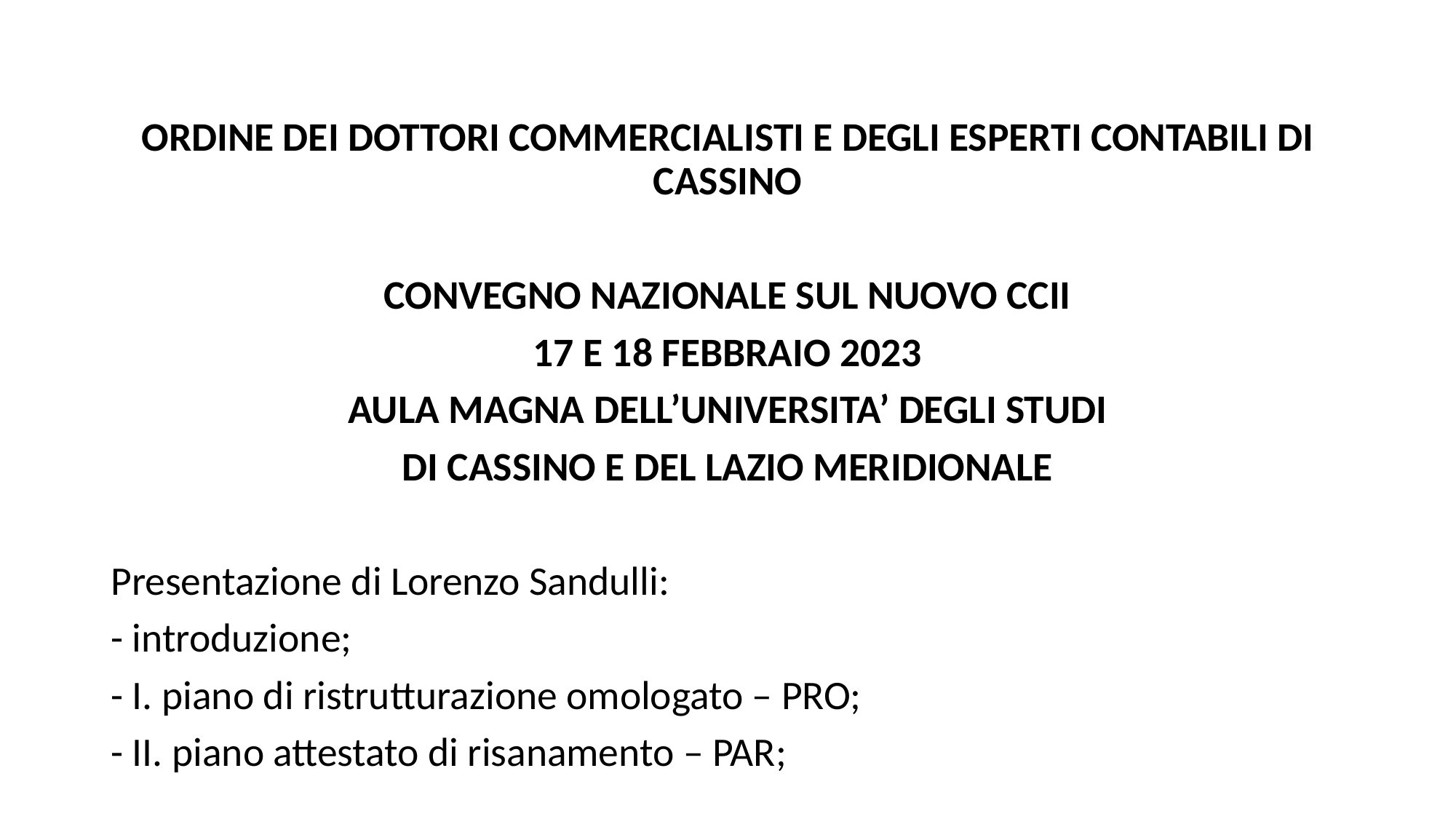

#
ORDINE DEI DOTTORI COMMERCIALISTI E DEGLI ESPERTI CONTABILI DI CASSINO

CONVEGNO NAZIONALE SUL NUOVO CCII
17 E 18 FEBBRAIO 2023
AULA MAGNA DELL’UNIVERSITA’ DEGLI STUDI
DI CASSINO E DEL LAZIO MERIDIONALE

Presentazione di Lorenzo Sandulli:
- introduzione;
- I. piano di ristrutturazione omologato – PRO;
- II. piano attestato di risanamento – PAR;